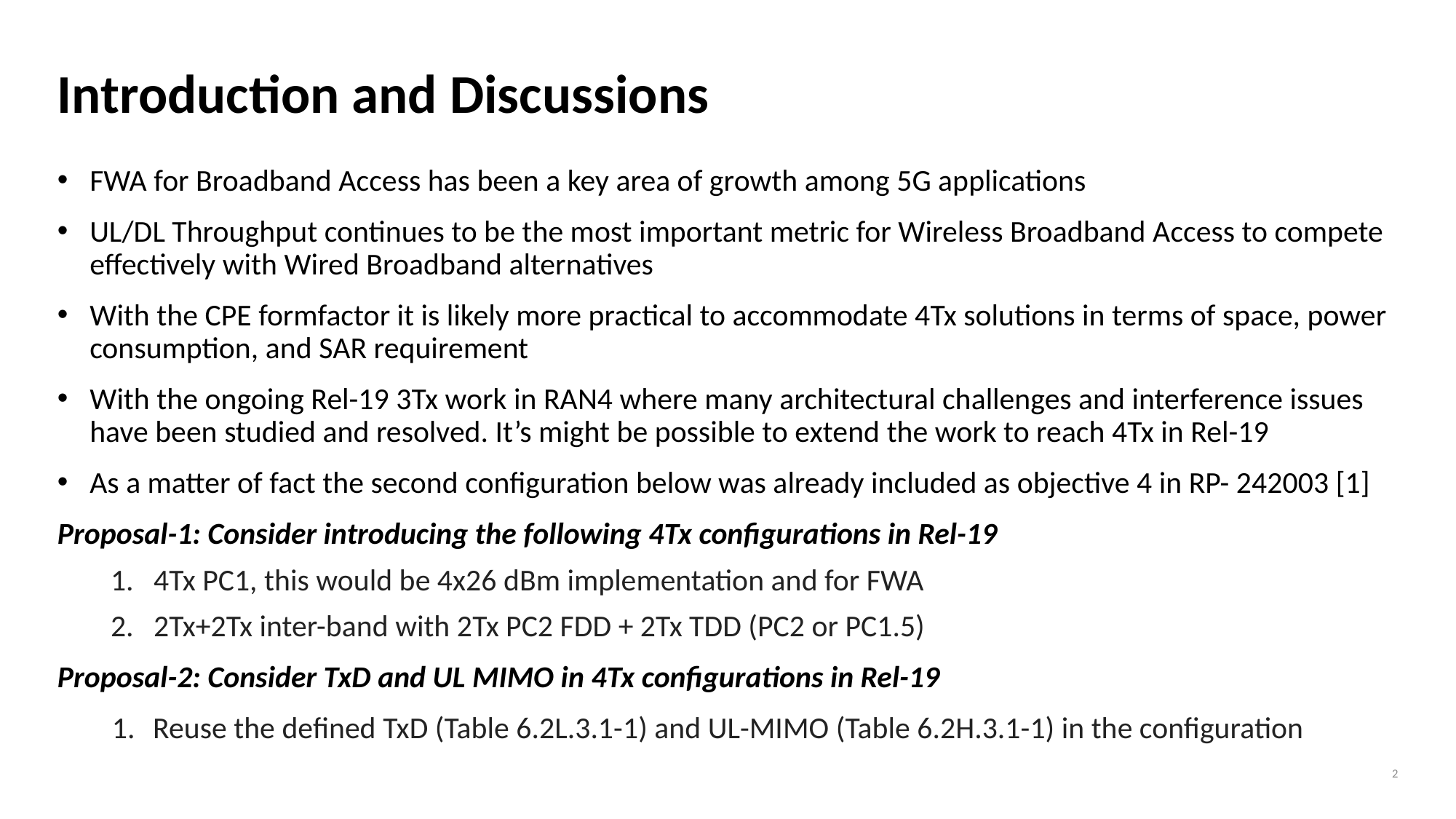

# Introduction and Discussions
FWA for Broadband Access has been a key area of growth among 5G applications
UL/DL Throughput continues to be the most important metric for Wireless Broadband Access to compete effectively with Wired Broadband alternatives
With the CPE formfactor it is likely more practical to accommodate 4Tx solutions in terms of space, power consumption, and SAR requirement
With the ongoing Rel-19 3Tx work in RAN4 where many architectural challenges and interference issues have been studied and resolved. It’s might be possible to extend the work to reach 4Tx in Rel-19
As a matter of fact the second configuration below was already included as objective 4 in RP- 242003 [1]
Proposal-1: Consider introducing the following 4Tx configurations in Rel-19
4Tx PC1, this would be 4x26 dBm implementation and for FWA
2Tx+2Tx inter-band with 2Tx PC2 FDD + 2Tx TDD (PC2 or PC1.5)
Proposal-2: Consider TxD and UL MIMO in 4Tx configurations in Rel-19
Reuse the defined TxD (Table 6.2L.3.1-1) and UL-MIMO (Table 6.2H.3.1-1) in the configuration
2